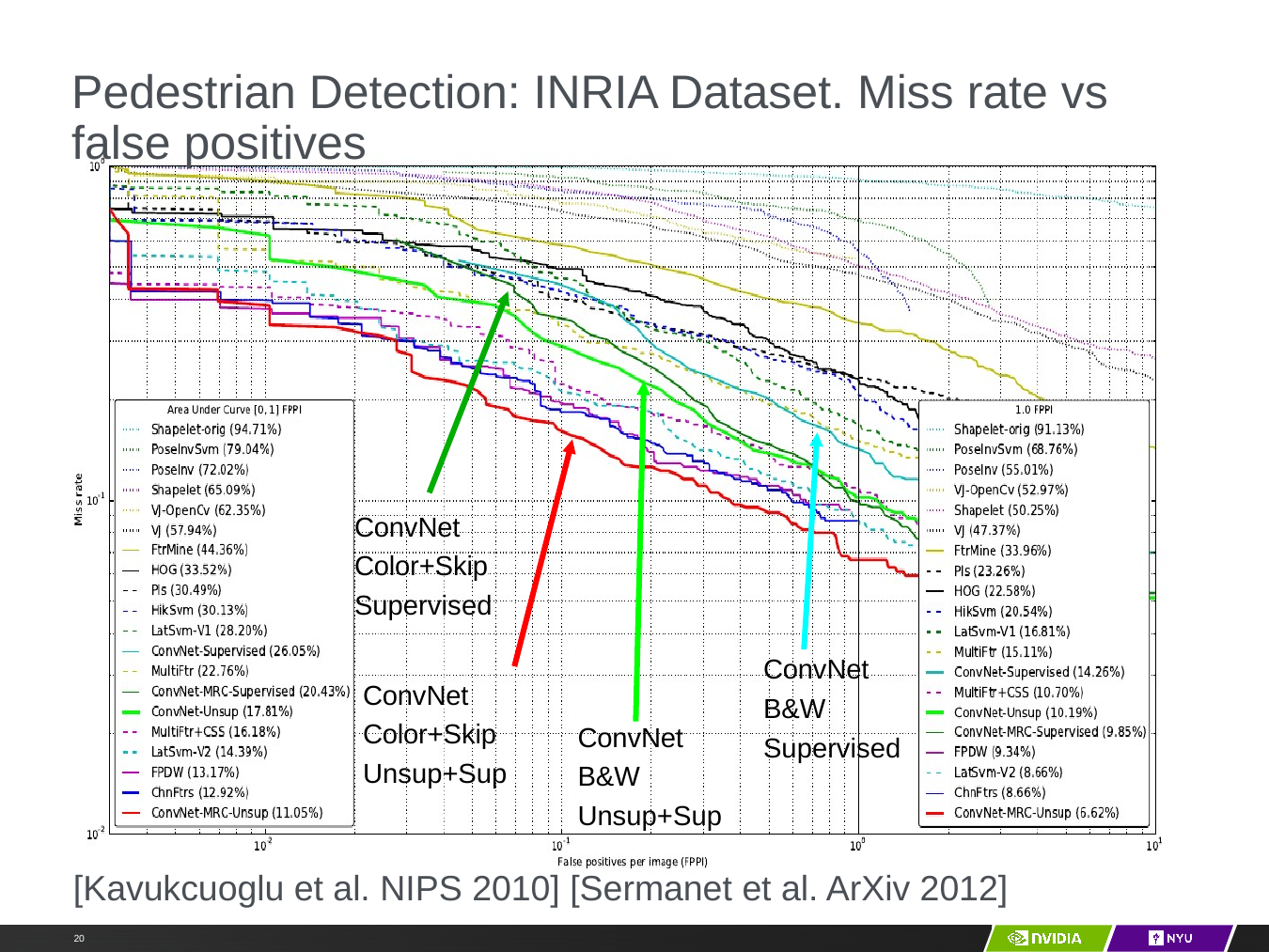

# Pedestrian Detection: INRIA Dataset. Miss rate vs false positives

ConvNet  Color+Skip  Supervised
ConvNet  B&W  Supervised
ConvNet  Color+Skip  Unsup+Sup
ConvNet  B&W  Unsup+Sup
[Kavukcuoglu et al. NIPS 2010] [Sermanet et al. ArXiv 2012]